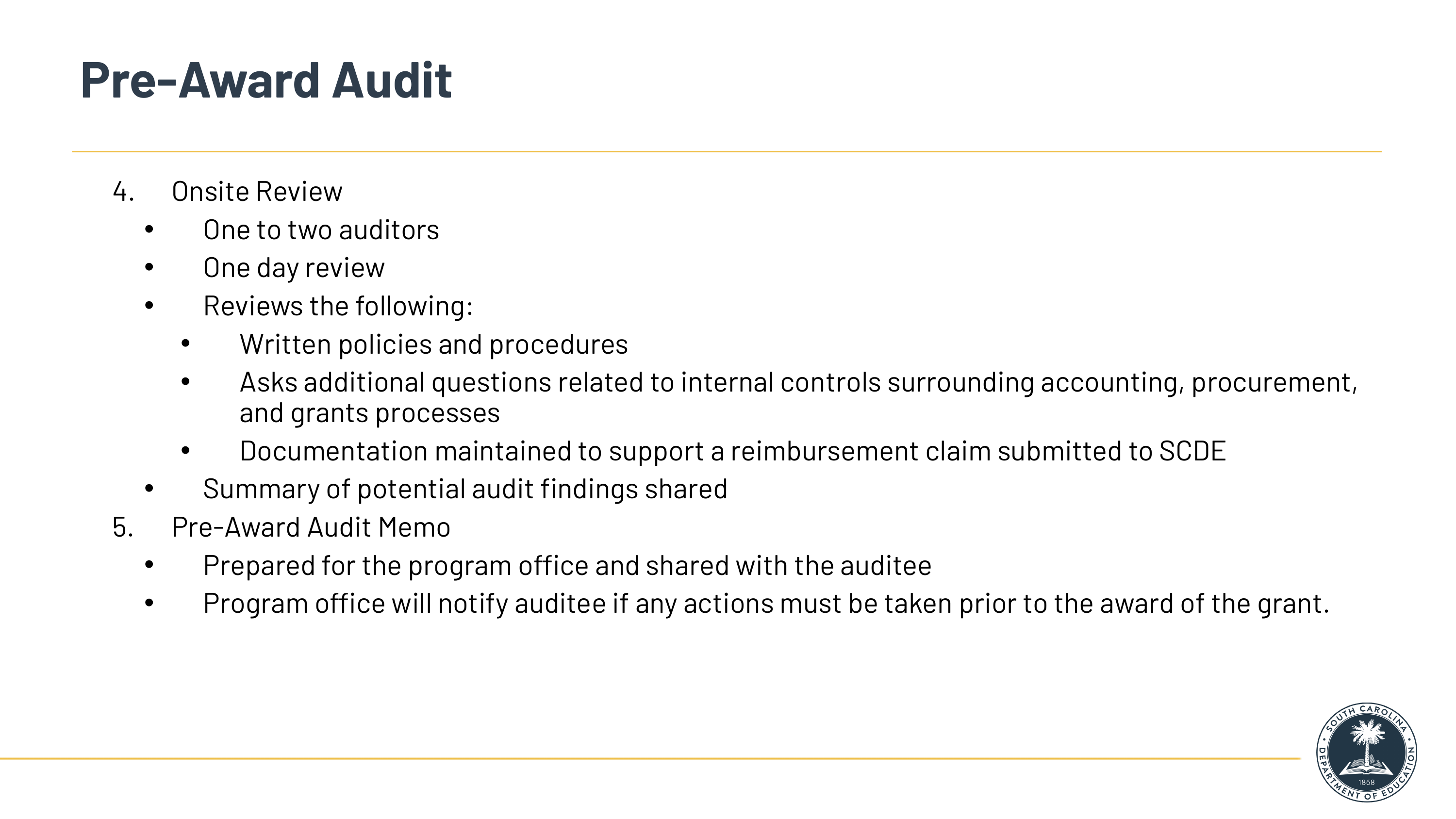

# Pre-Award Audit
Onsite Review
One to two auditors
One day review
Reviews the following:
Written policies and procedures
Asks additional questions related to internal controls surrounding accounting, procurement, and grants processes
Documentation maintained to support a reimbursement claim submitted to SCDE
Summary of potential audit findings shared
Pre-Award Audit Memo
Prepared for the program office and shared with the auditee
Program office will notify auditee if any actions must be taken prior to the award of the grant.